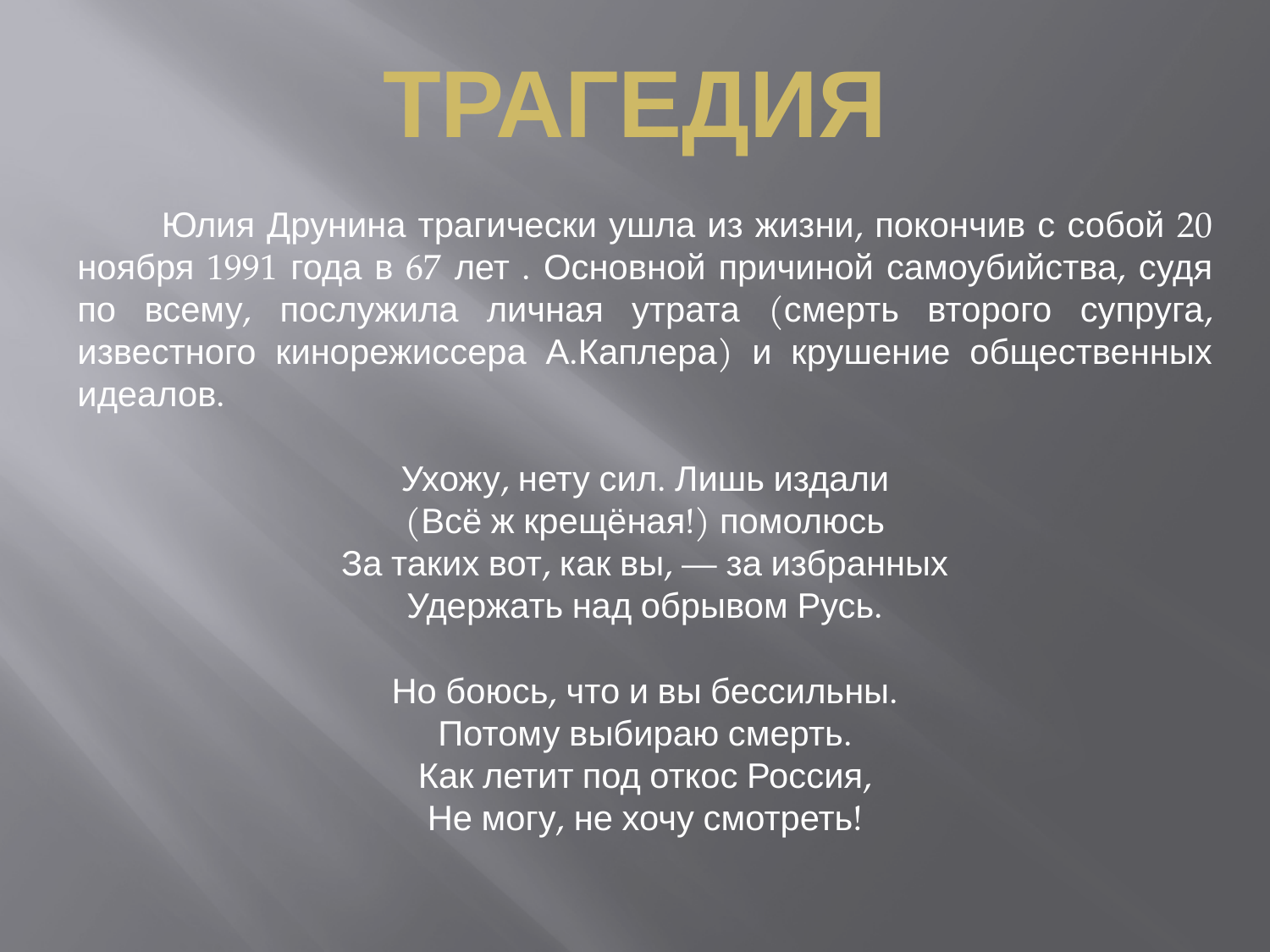

Трагедия
       Юлия Друнина трагически ушла из жизни, покончив с собой 20 ноября 1991 года в 67 лет . Основной причиной самоубийства, судя по всему, послужила личная утрата (смерть второго супруга, известного кинорежиссера А.Каплера) и крушение общественных идеалов.

Ухожу, нету сил. Лишь издали
(Всё ж крещёная!) помолюсь
За таких вот, как вы, — за избранных
Удержать над обрывом Русь.
Но боюсь, что и вы бессильны.
Потому выбираю смерть.
Как летит под откос Россия,
Не могу, не хочу смотреть!